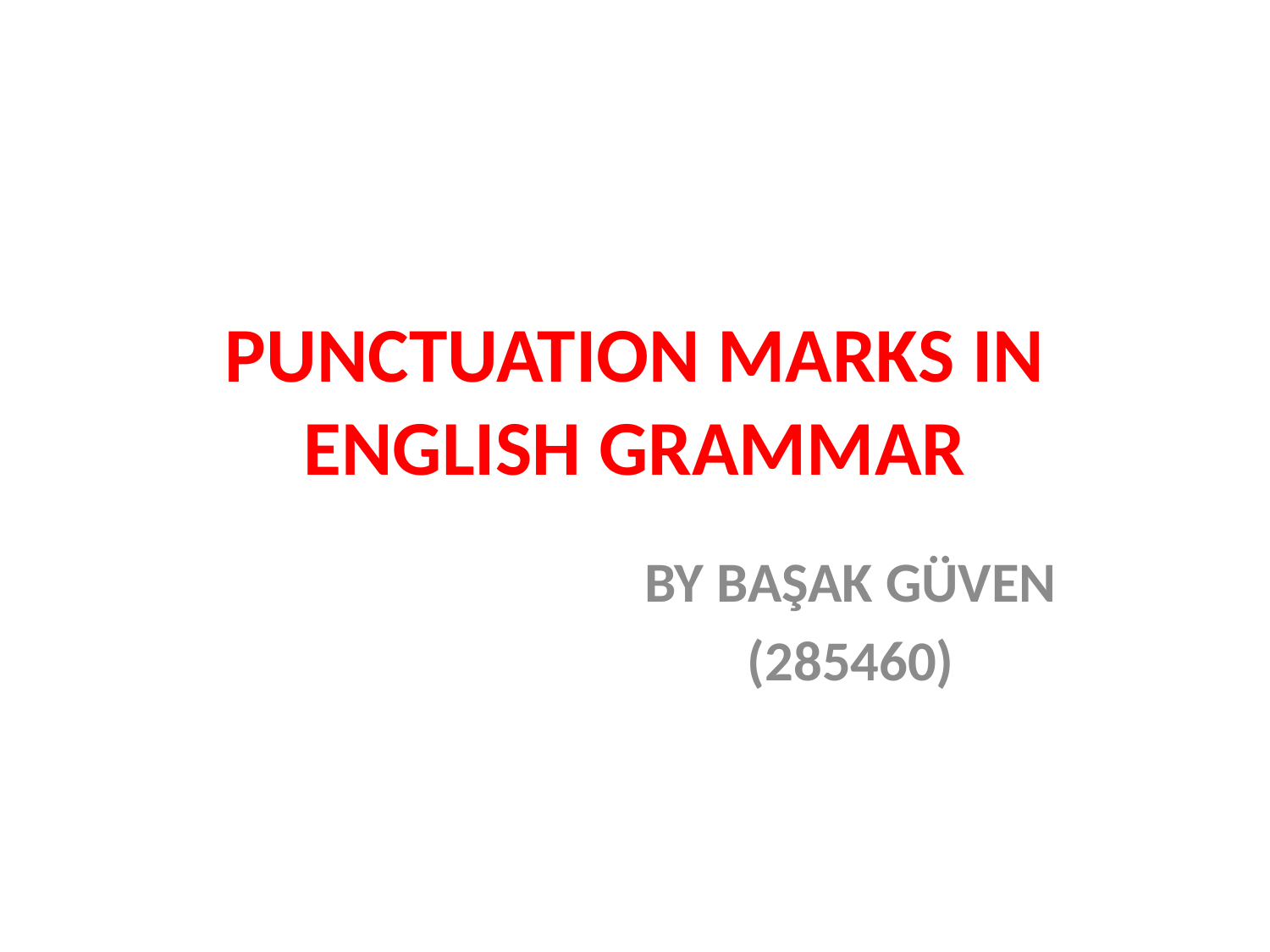

# PUNCTUATION MARKS IN ENGLISH GRAMMAR
                                  BY BAŞAK GÜVEN
                                  (285460)